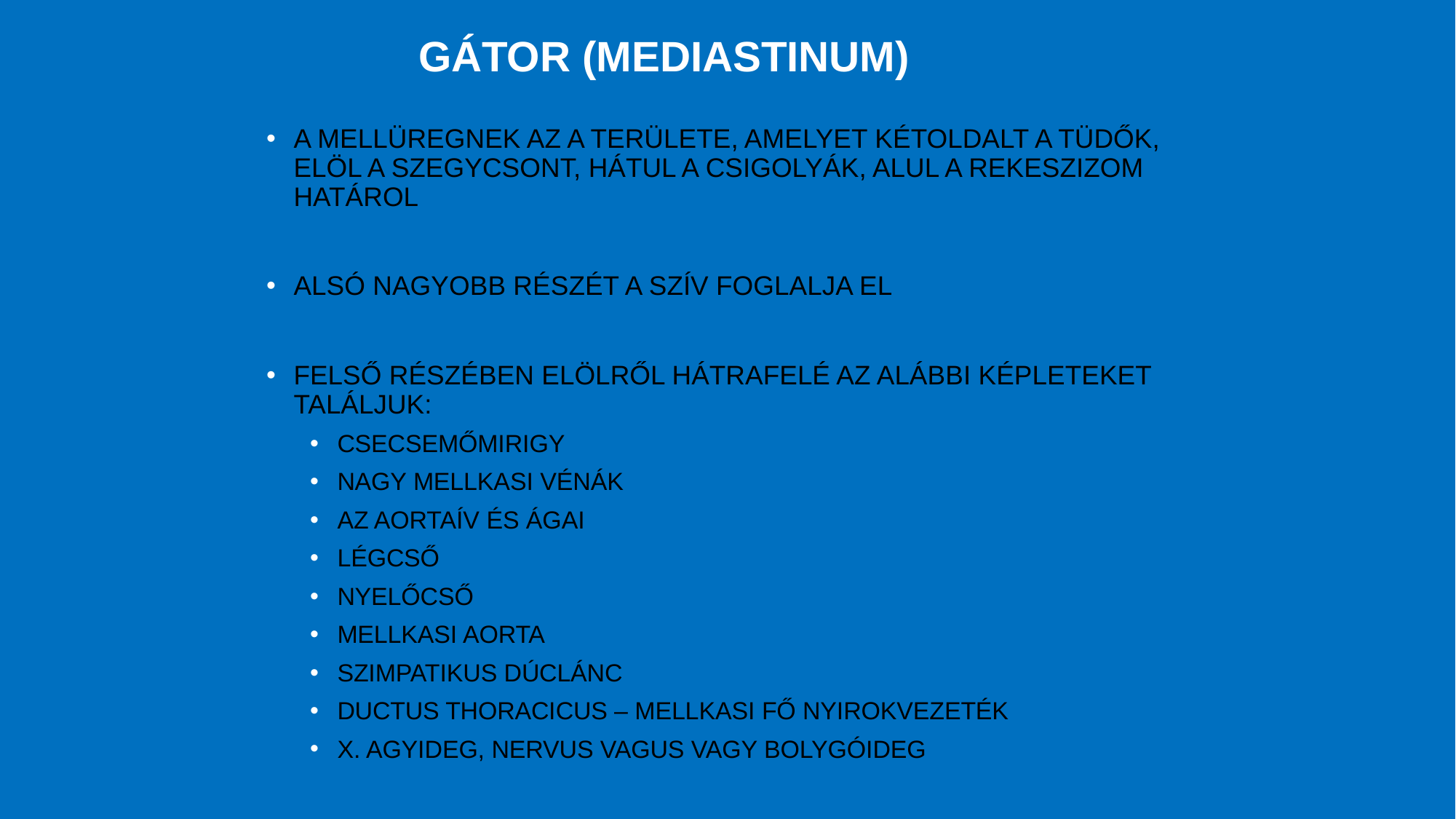

# Gátor (mediastinum)
a mellüregnek az a területe, amelyet kétoldalt a tüdők, elöl a szegycsont, hátul a csigolyák, alul a rekeszizom határol

alsó nagyobb részét a szív foglalja el

felső részében elölről hátrafelé az alábbi képleteket találjuk:
csecsemőmirigy
nagy mellkasi vénák
az aortaív és ágai
légcső
nyelőcső
mellkasi aorta
szimpatikus dúclánc
ductus thoracicus – mellkasi fő nyirokvezeték
X. agyideg, nervus vagus vagy bolygóideg